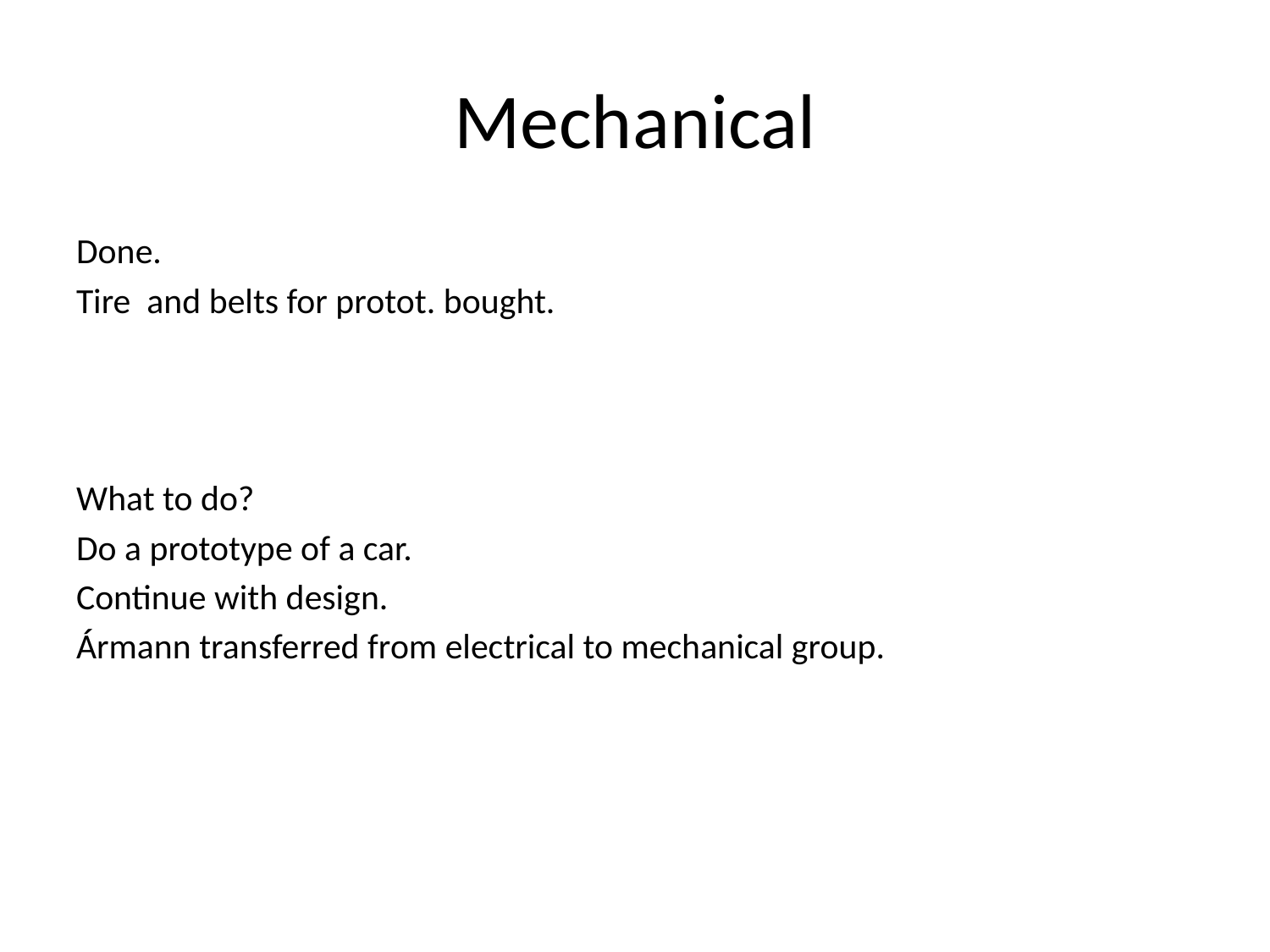

# Mechanical
Done.
Tire  and belts for protot. bought.

What to do?
Do a prototype of a car.
Continue with design.
Ármann transferred from electrical to mechanical group.